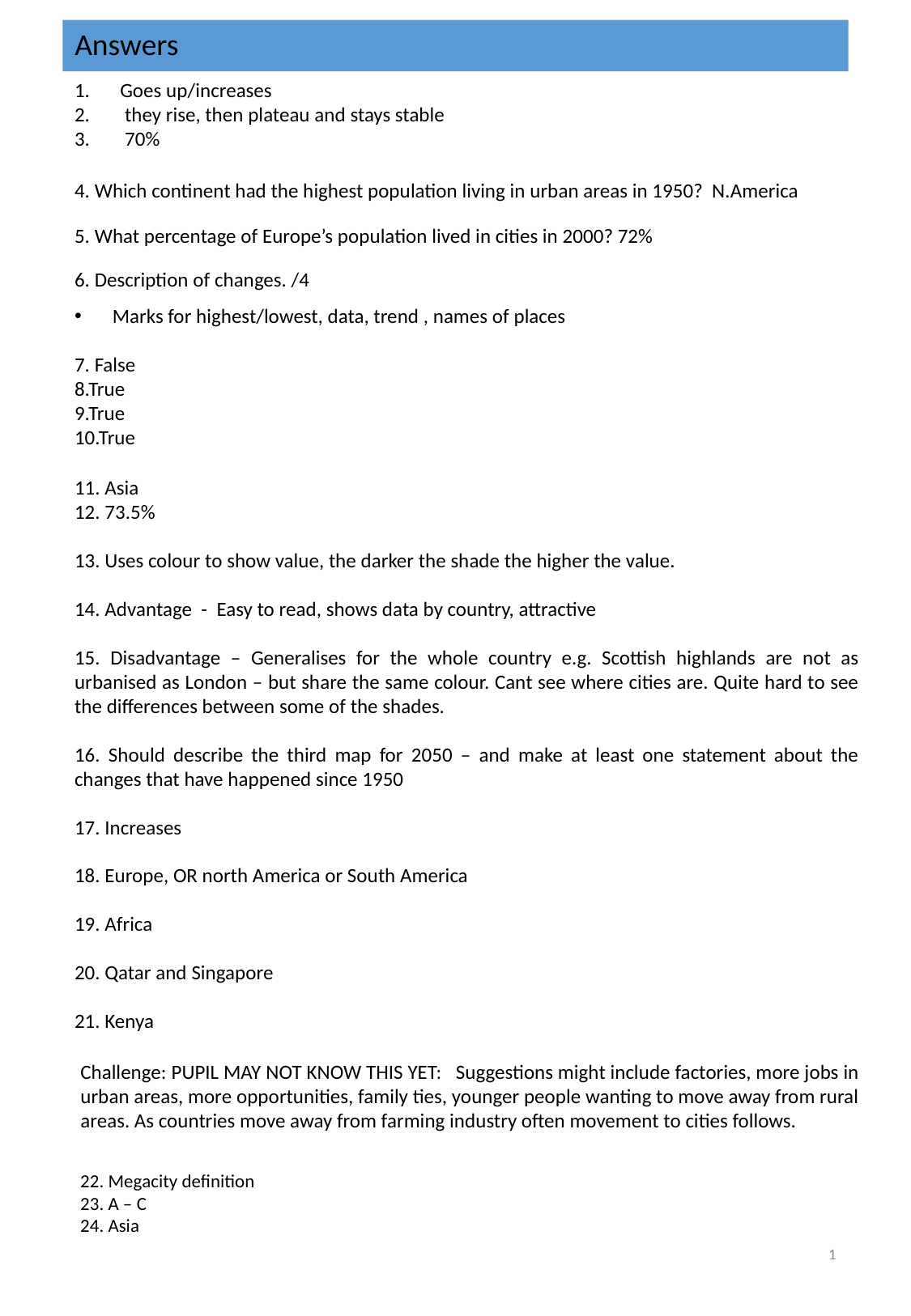

# Answers
Goes up/increases
 they rise, then plateau and stays stable
 70%

4. Which continent had the highest population living in urban areas in 1950?  N.America

5. What percentage of Europe’s population lived in cities in 2000? 72%
6. Description of changes. /4

Marks for highest/lowest, data, trend , names of places

7. False
8.True
9.True
10.True
11. Asia
12. 73.5%

13. Uses colour to show value, the darker the shade the higher the value.

14. Advantage  -  Easy to read, shows data by country, attractive

15. Disadvantage – Generalises for the whole country e.g. Scottish highlands are not as urbanised as London – but share the same colour. Cant see where cities are. Quite hard to see the differences between some of the shades.

16. Should describe the third map for 2050 – and make at least one statement about the changes that have happened since 1950

17. Increases

18. Europe, OR north America or South America

19. Africa

20. Qatar and Singapore

21. Kenya
Challenge: PUPIL MAY NOT KNOW THIS YET:   Suggestions might include factories, more jobs in urban areas, more opportunities, family ties, younger people wanting to move away from rural areas. As countries move away from farming industry often movement to cities follows.
22. Megacity definition
23. A – C
24. Asia
1